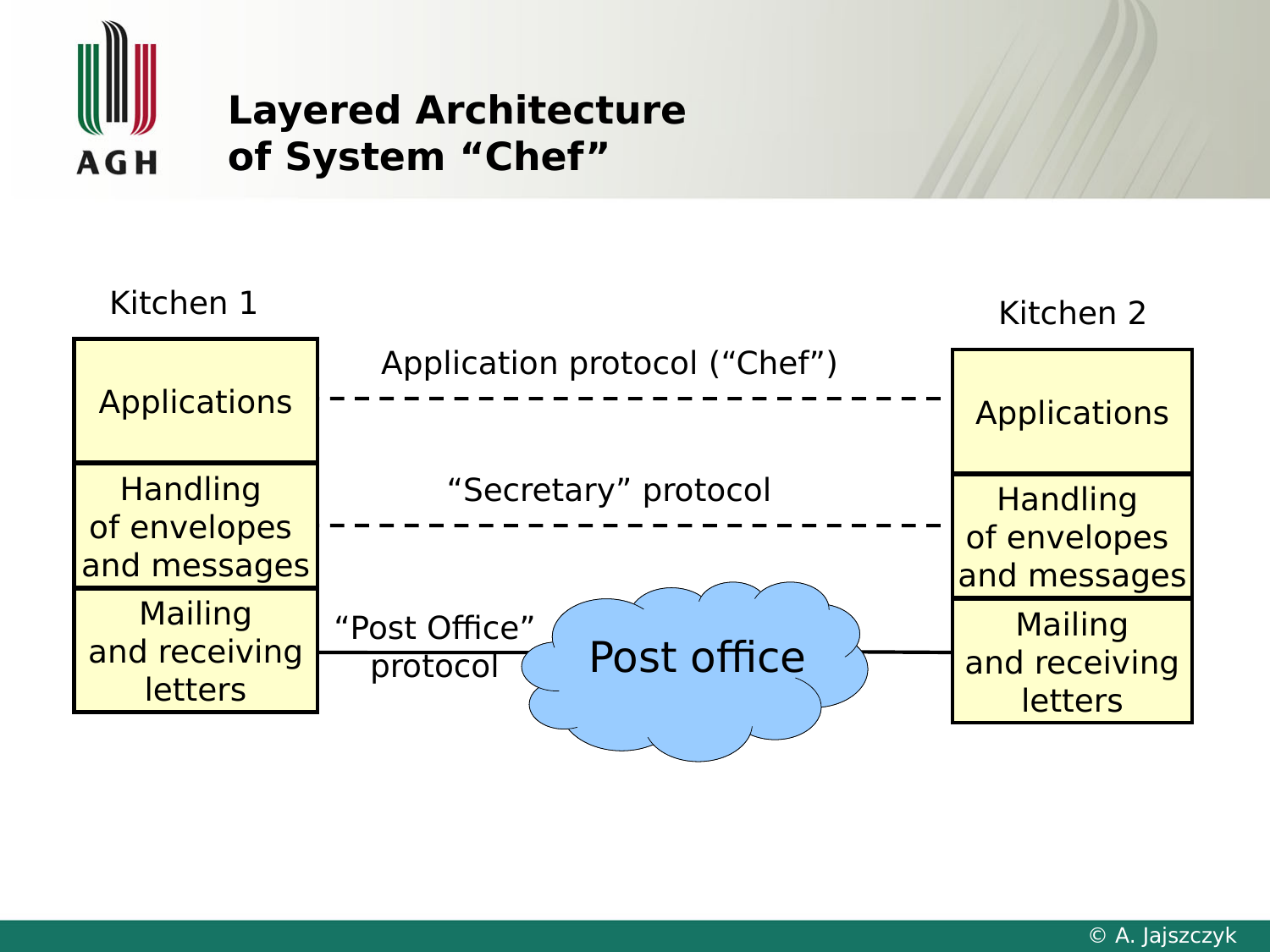

# Layered Architecture of System “Chef”
Kitchen 1
Kitchen 2
Application protocol (“Chef”)
Applications
Handling
of envelopes
and messages
Mailing
and receiving
letters
Applications
Handling
of envelopes
and messages
Mailing
and receiving
letters

“Secretary” protocol

“Post Office”
protocol
Post office